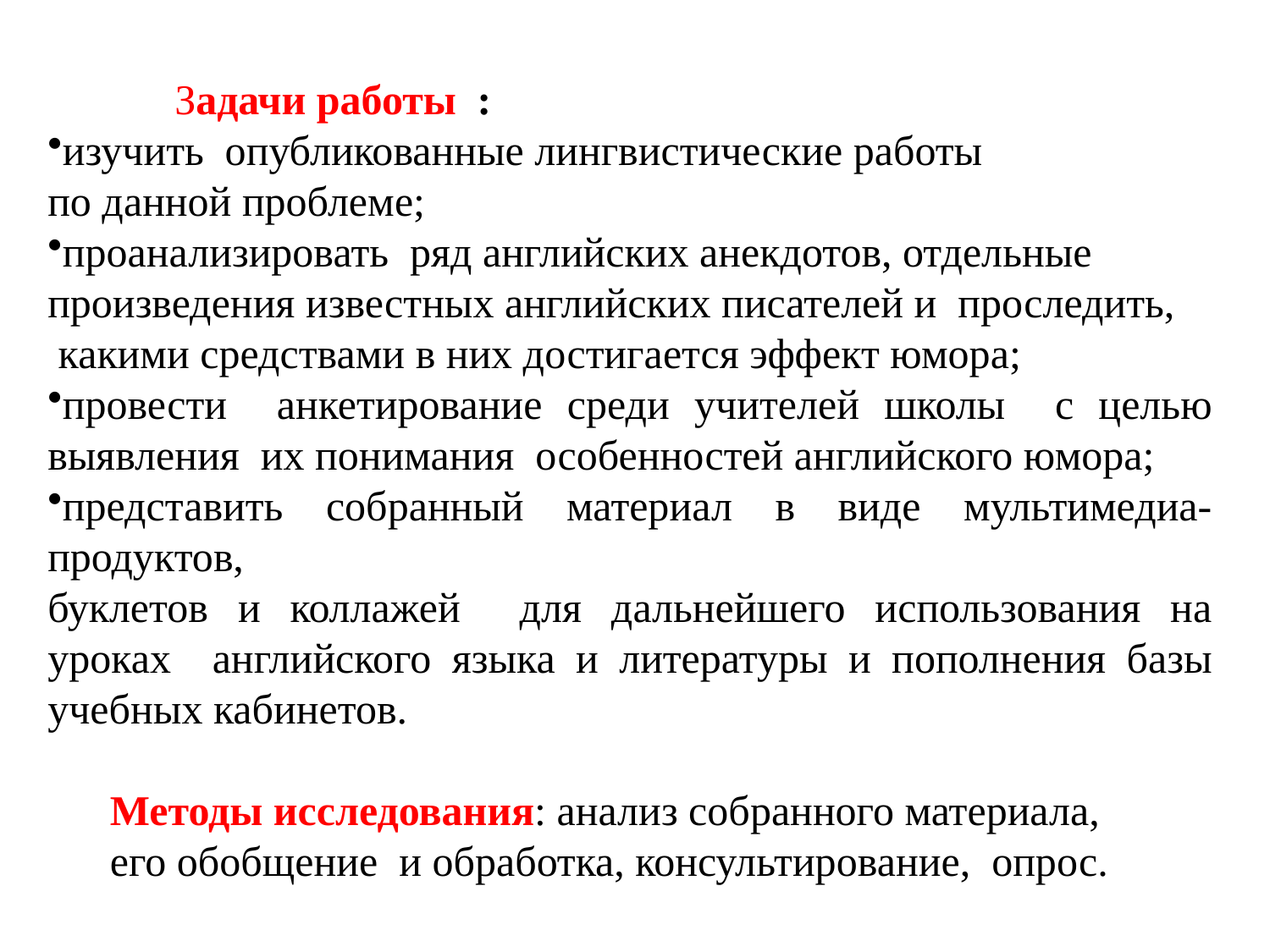

Задачи работы  :
изучить  опубликованные лингвистические работы
по данной проблеме;
проанализировать  ряд английских анекдотов, отдельные
произведения известных английских писателей и  проследить,
 какими средствами в них достигается эффект юмора;
провести  анкетирование среди учителей школы  с целью выявления  их понимания  особенностей английского юмора;
представить собранный материал в виде мультимедиа-продуктов,
буклетов и коллажей  для дальнейшего использования на уроках  английского языка и литературы и пополнения базы учебных кабинетов.

Методы исследования: анализ собранного материала,
его обобщение  и обработка, консультирование,  опрос.